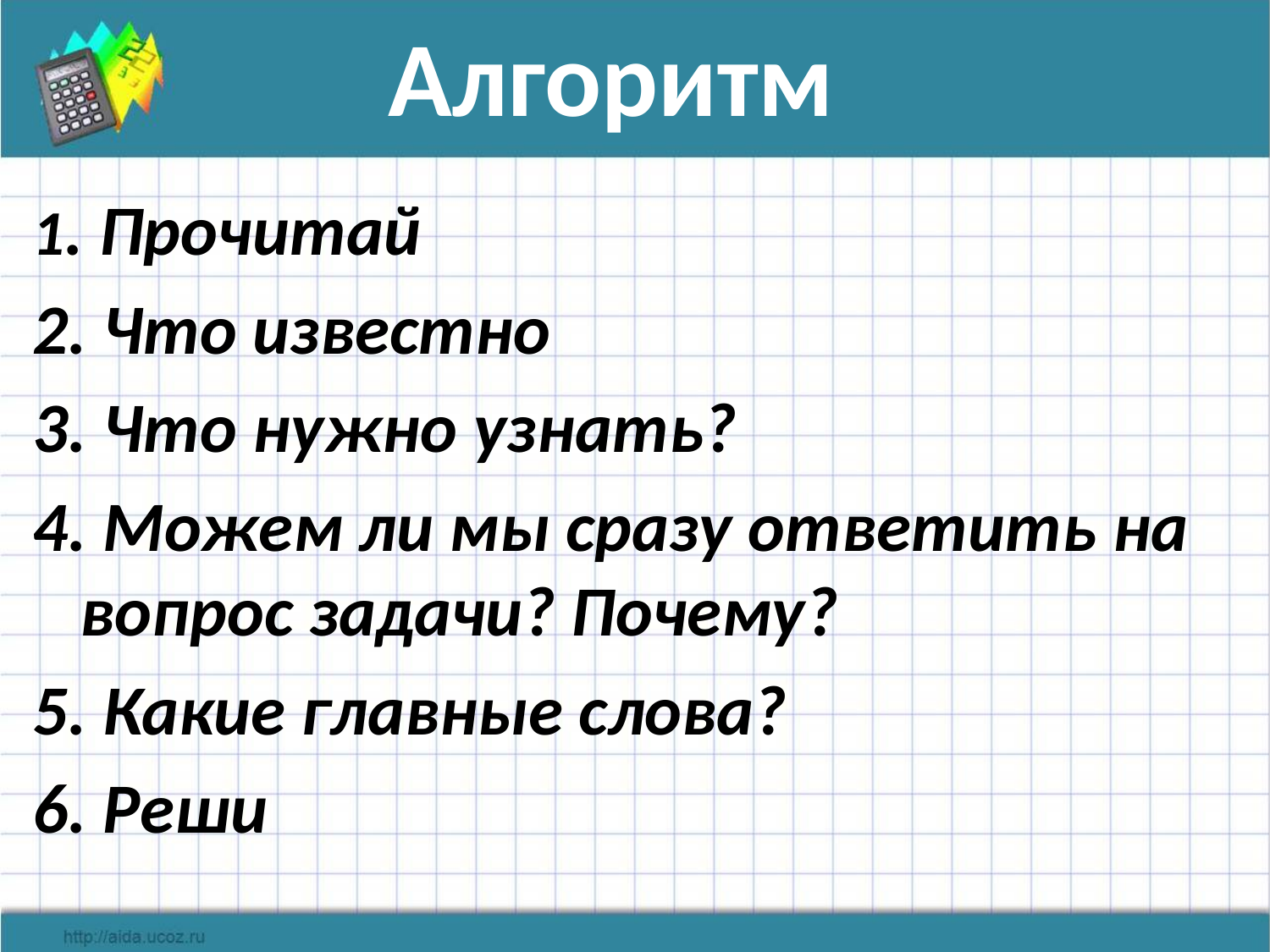

# Алгоритм
1. Прочитай
2. Что известно
3. Что нужно узнать?
4. Можем ли мы сразу ответить на вопрос задачи? Почему?
5. Какие главные слова?
6. Реши